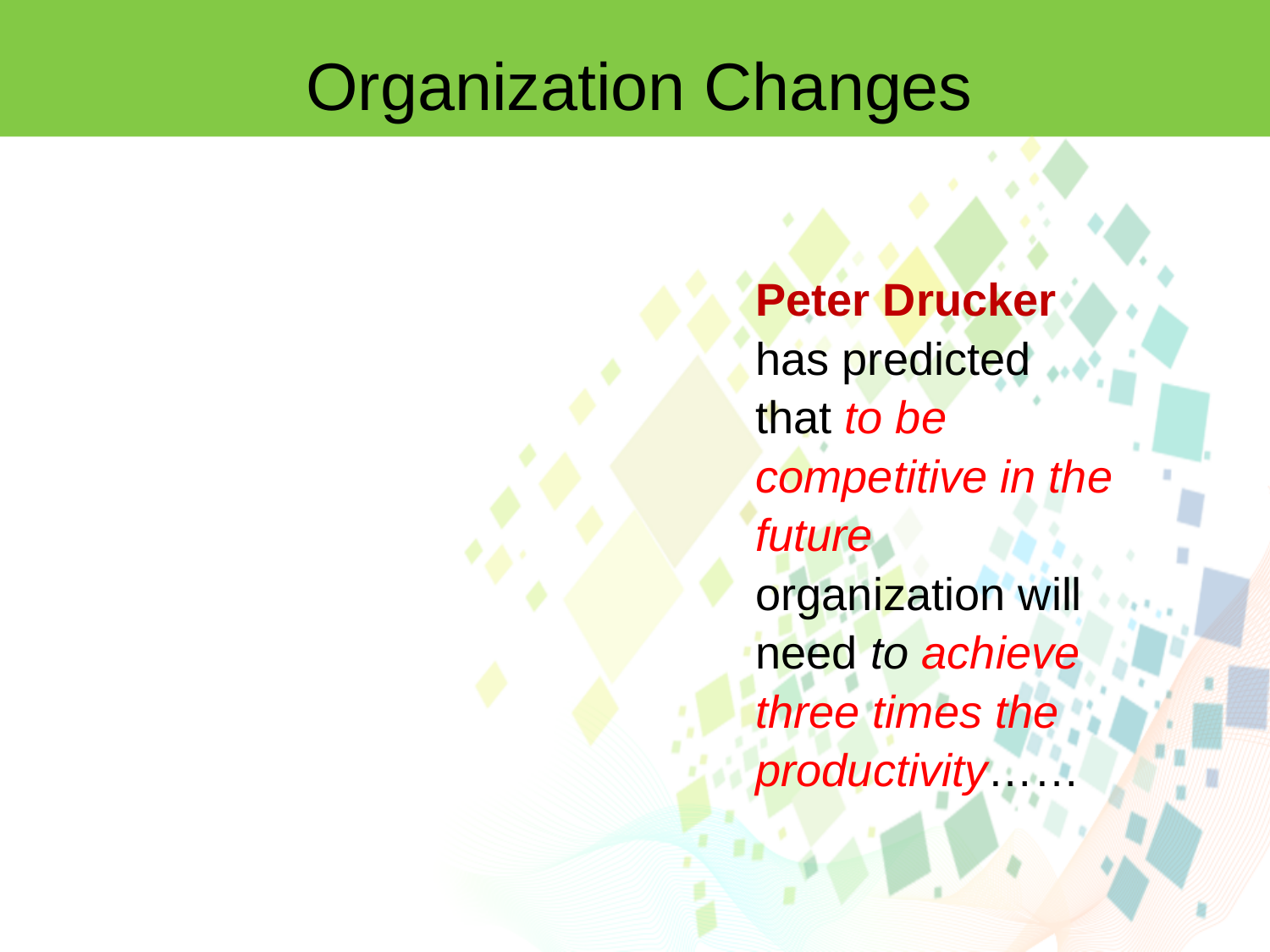

Organization Changes
Peter Drucker has predicted that to be competitive in the future organization will need to achieve three times the productivity……